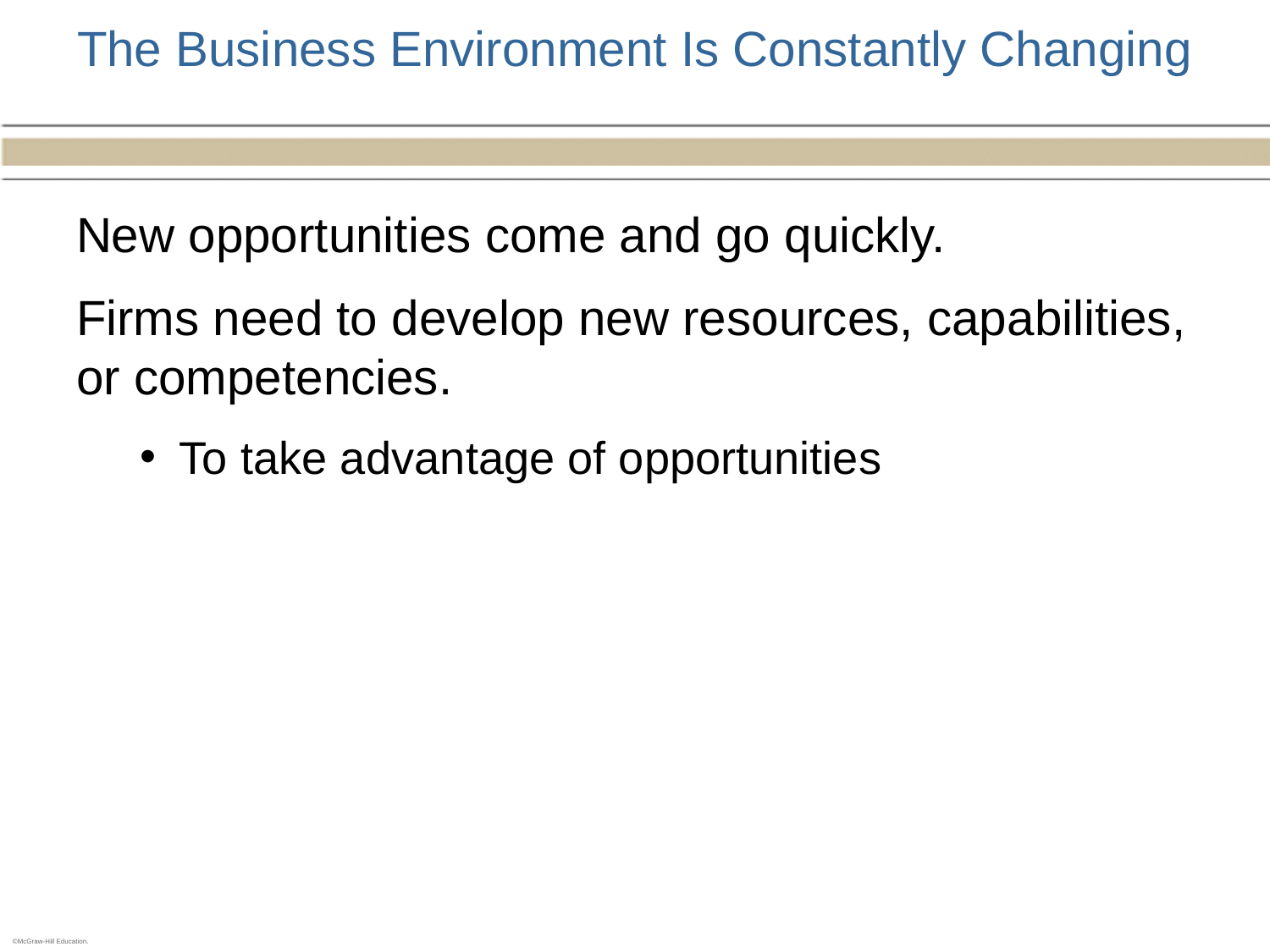

# The Business Environment Is Constantly Changing
New opportunities come and go quickly.
Firms need to develop new resources, capabilities, or competencies.
To take advantage of opportunities